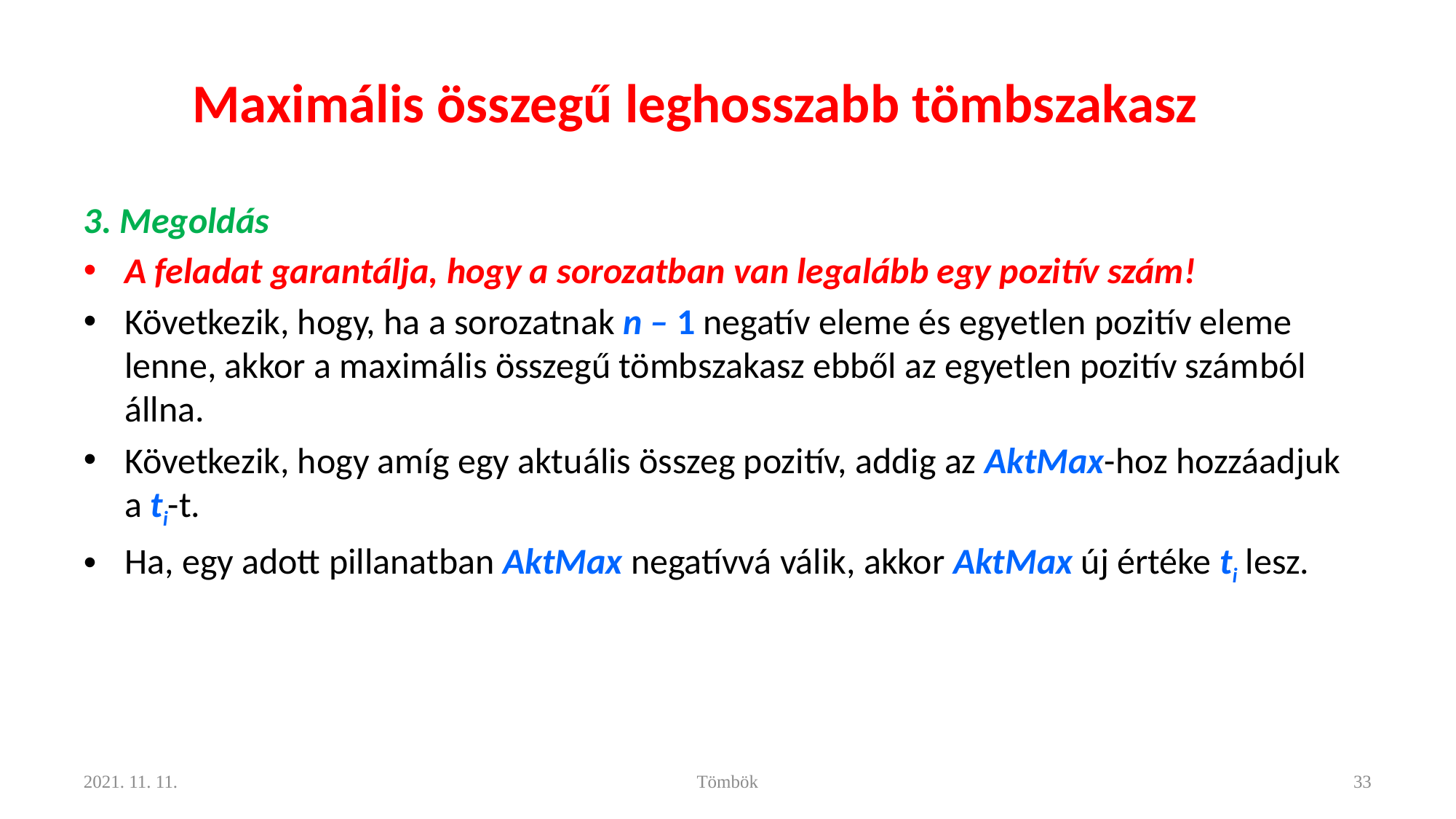

# Maximális összegű leghosszabb tömbszakasz
3. Megoldás
A feladat garantálja, hogy a sorozatban van legalább egy pozitív szám!
Következik, hogy, ha a sorozatnak n – 1 negatív eleme és egyetlen pozitív ele­me lenne, akkor a maximális összegű tömbszakasz ebből az egyetlen pozitív szám­­ból állna.
Következik, hogy amíg egy aktuális összeg pozitív, addig az AktMax-hoz hozzáadjuk a ti-t.
Ha, egy adott pillanatban AktMax negatívvá válik, akkor AktMax új értéke ti lesz.
2021. 11. 11.
Tömbök
33